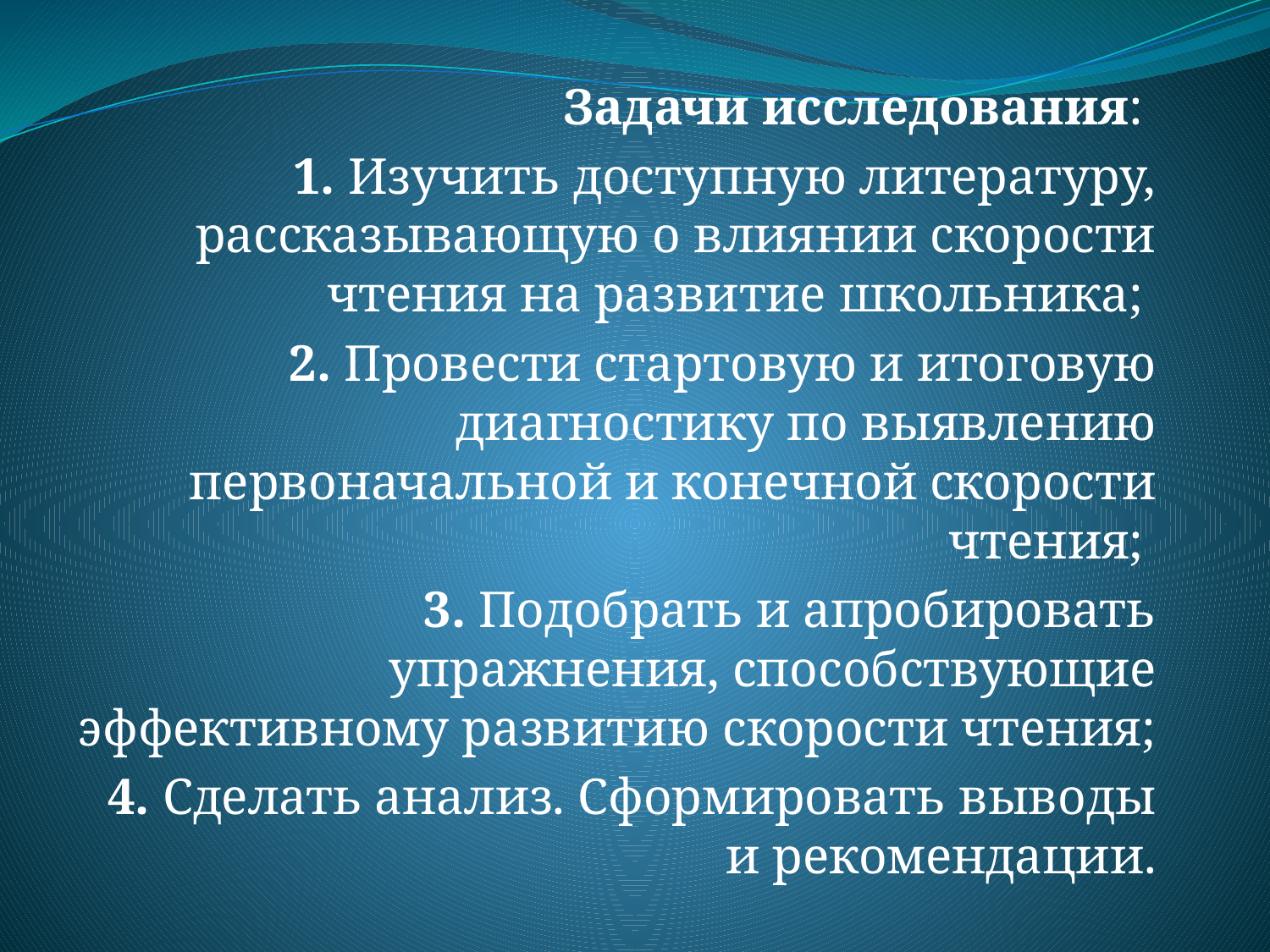

Задачи исследования:
  1. Изучить доступную литературу, рассказывающую о влиянии скорости чтения на развитие школьника;
  2. Провести стартовую и итоговую диагностику по выявлению первоначальной и конечной скорости чтения;
  3. Подобрать и апробировать упражнения, способствующие эффективному развитию скорости чтения;
  4. Сделать анализ. Сформировать выводы и рекомендации.

#